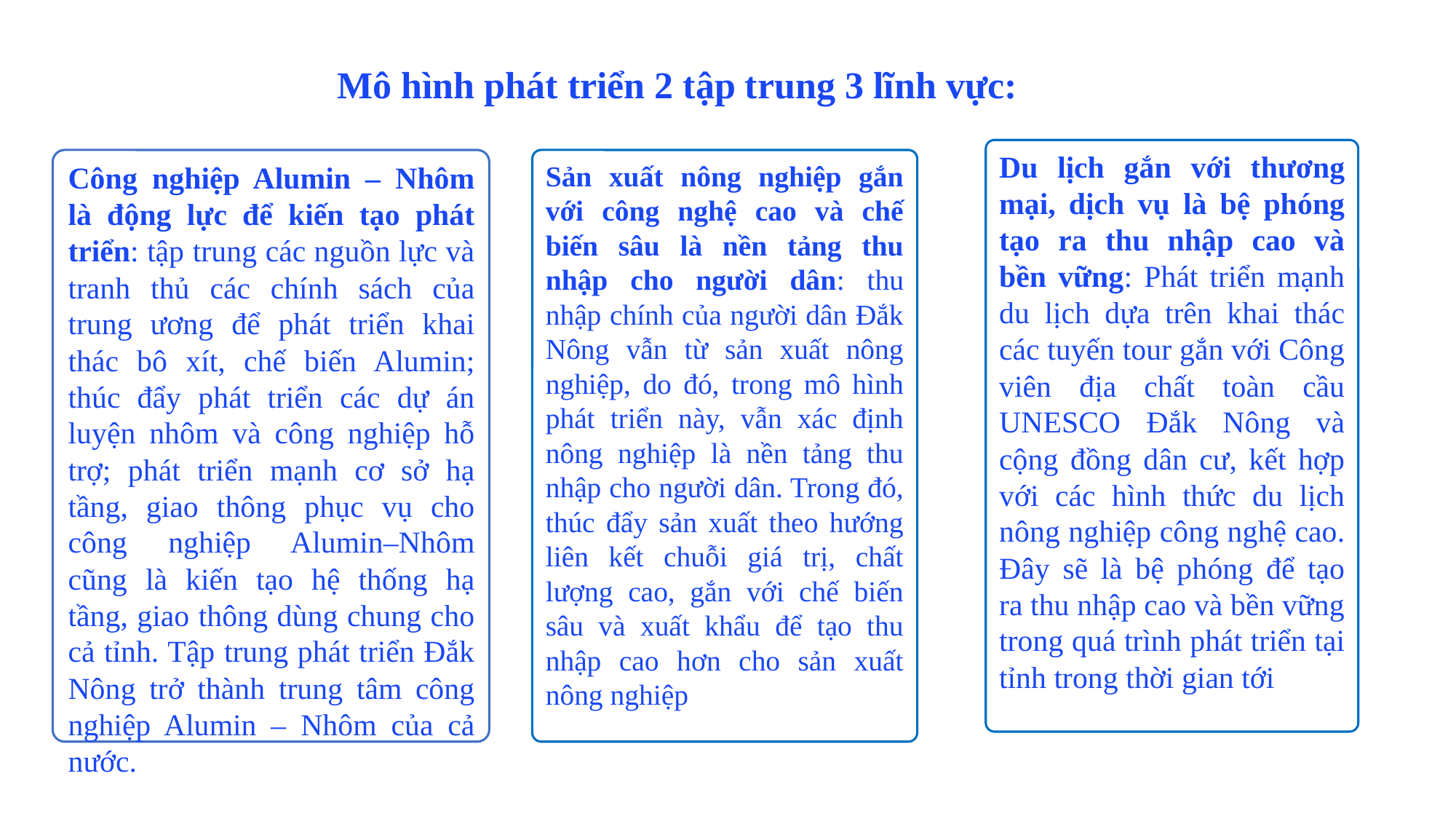

Thực trạng, dự báo triển vọng và nhu cầu phát triển
Translation
Mô hình phát triển 2 tập trung 3 lĩnh vực:
Du lịch gắn với thương mại, dịch vụ là bệ phóng tạo ra thu nhập cao và bền vững: Phát triển mạnh du lịch dựa trên khai thác các tuyến tour gắn với Công viên địa chất toàn cầu UNESCO Đắk Nông và cộng đồng dân cư, kết hợp với các hình thức du lịch nông nghiệp công nghệ cao. Đây sẽ là bệ phóng để tạo ra thu nhập cao và bền vững trong quá trình phát triển tại tỉnh trong thời gian tới
Công nghiệp Alumin – Nhôm là động lực để kiến tạo phát triển: tập trung các nguồn lực và tranh thủ các chính sách của trung ương để phát triển khai thác bô xít, chế biến Alumin; thúc đẩy phát triển các dự án luyện nhôm và công nghiệp hỗ trợ; phát triển mạnh cơ sở hạ tầng, giao thông phục vụ cho công nghiệp Alumin–Nhôm cũng là kiến tạo hệ thống hạ tầng, giao thông dùng chung cho cả tỉnh. Tập trung phát triển Đắk Nông trở thành trung tâm công nghiệp Alumin – Nhôm của cả nước.

Sản xuất nông nghiệp gắn với công nghệ cao và chế biến sâu là nền tảng thu nhập cho người dân: thu nhập chính của người dân Đắk Nông vẫn từ sản xuất nông nghiệp, do đó, trong mô hình phát triển này, vẫn xác định nông nghiệp là nền tảng thu nhập cho người dân. Trong đó, thúc đẩy sản xuất theo hướng liên kết chuỗi giá trị, chất lượng cao, gắn với chế biến sâu và xuất khẩu để tạo thu nhập cao hơn cho sản xuất nông nghiệp